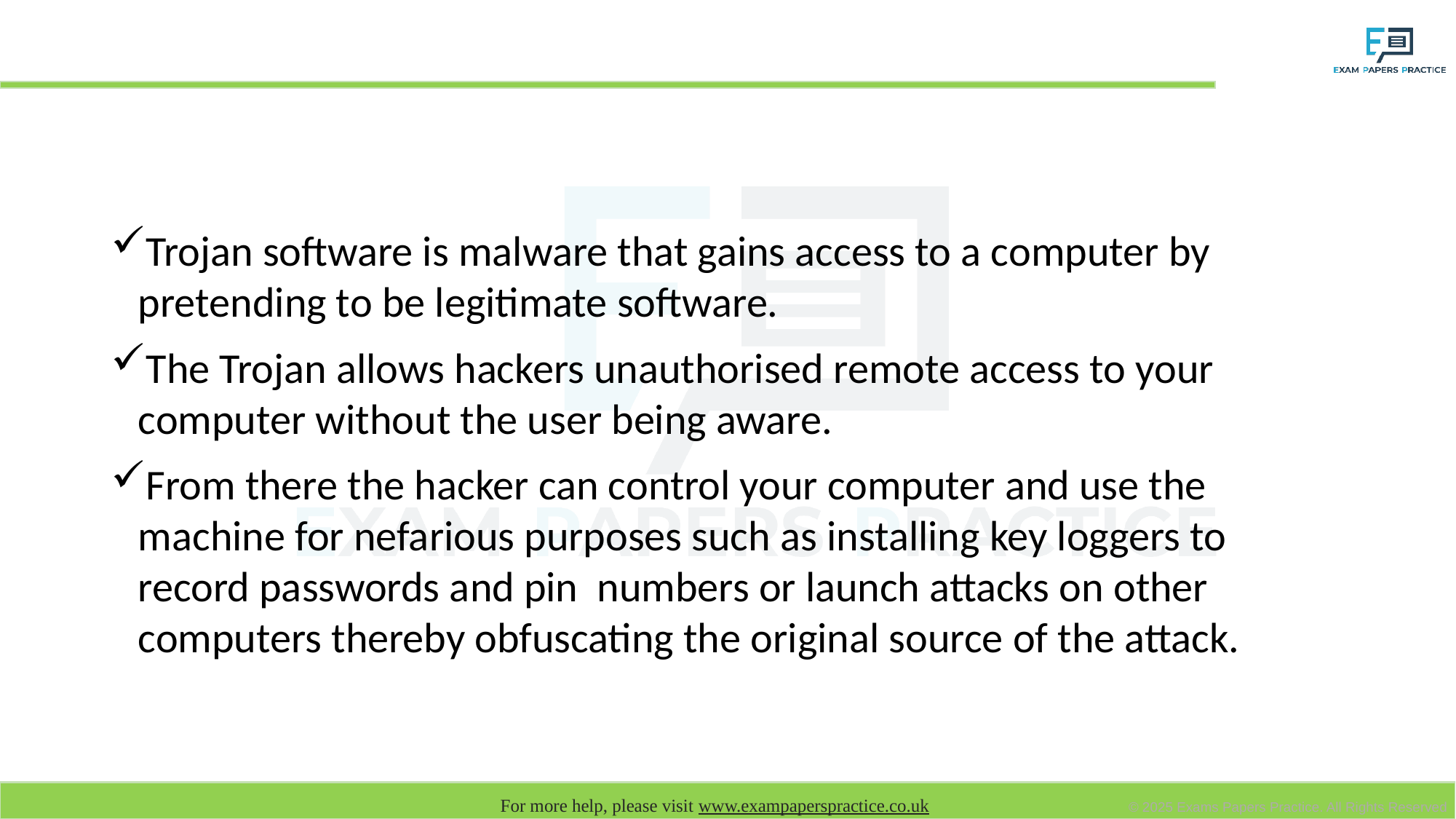

# Trojan
Trojan software is malware that gains access to a computer by pretending to be legitimate software.
The Trojan allows hackers unauthorised remote access to your computer without the user being aware.
From there the hacker can control your computer and use the machine for nefarious purposes such as installing key loggers to record passwords and pin  numbers or launch attacks on other computers thereby obfuscating the original source of the attack.